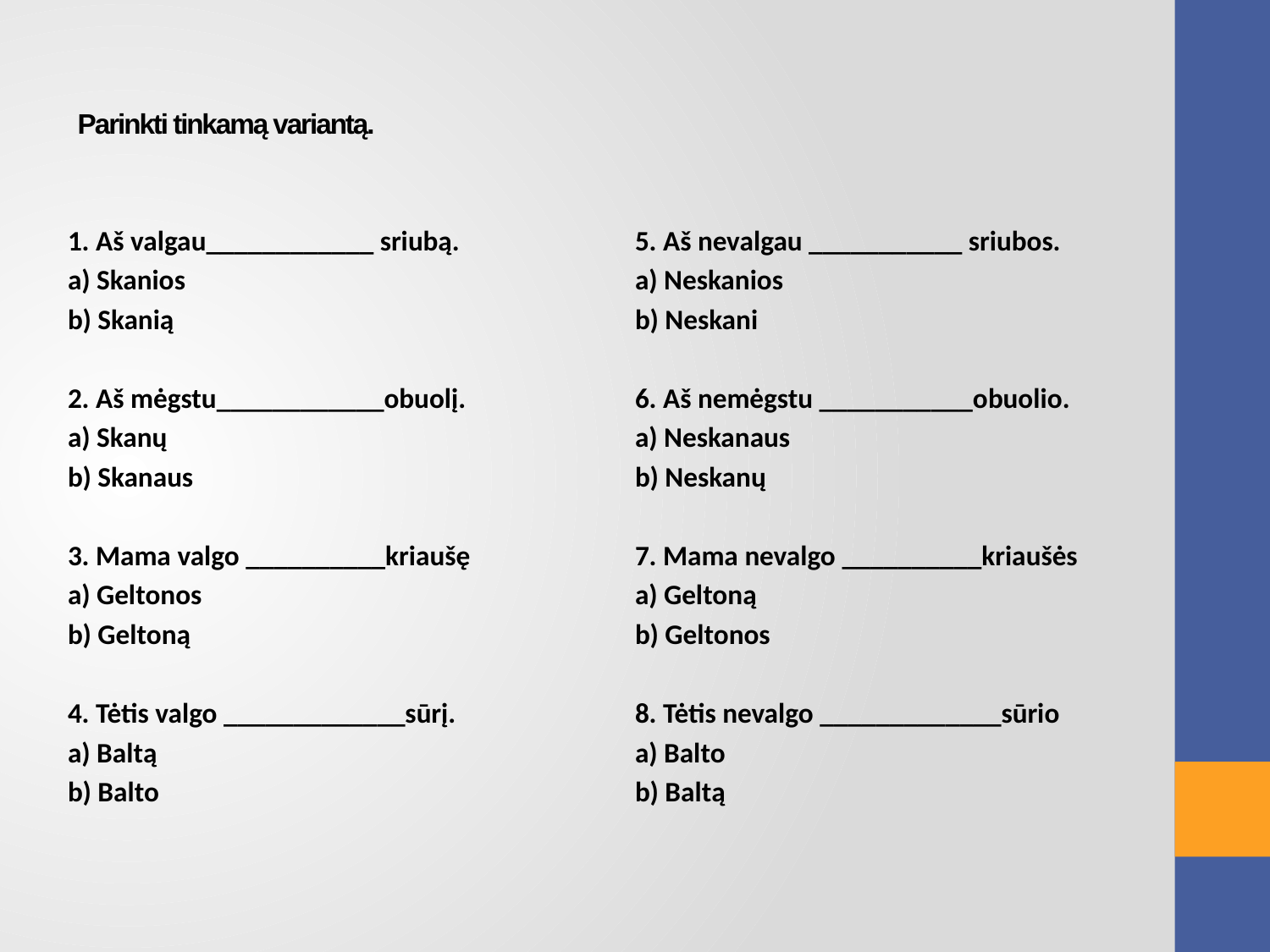

# Parinkti tinkamą variantą.
1. Aš valgau____________ sriubą.
a) Skanios
b) Skanią

2. Aš mėgstu____________obuolį.
a) Skanų
b) Skanaus

3. Mama valgo __________kriaušę
a) Geltonos
b) Geltoną

4. Tėtis valgo _____________sūrį.
a) Baltą
b) Balto

5. Aš nevalgau ___________ sriubos.
a) Neskanios
b) Neskani

6. Aš nemėgstu ___________obuolio.
a) Neskanaus
b) Neskanų

7. Mama nevalgo __________kriaušės
a) Geltoną
b) Geltonos

8. Tėtis nevalgo _____________sūrio
a) Balto
b) Baltą